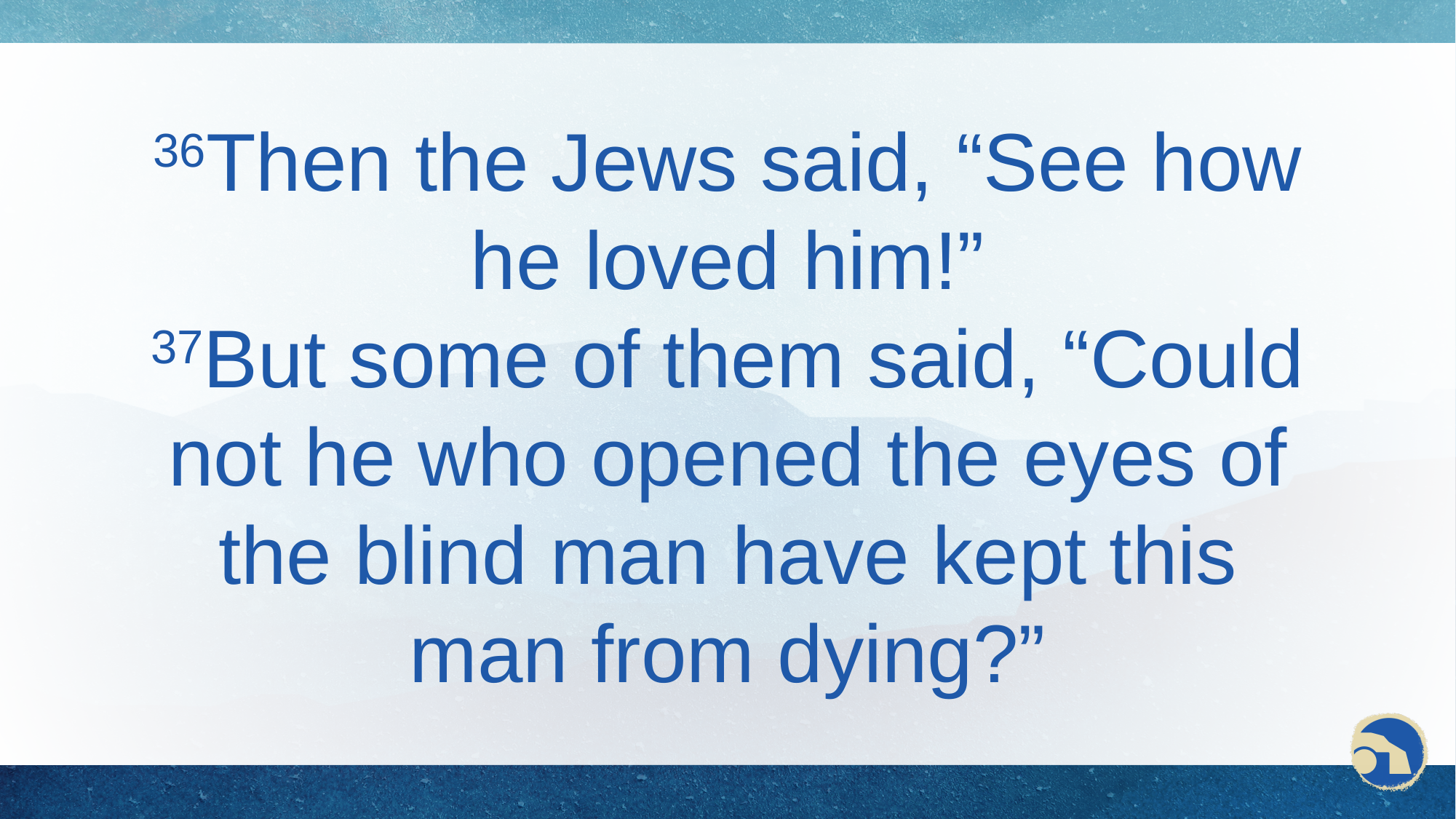

# 36Then the Jews said, “See how he loved him!” 37But some of them said, “Could not he who opened the eyes of the blind man have kept this man from dying?”